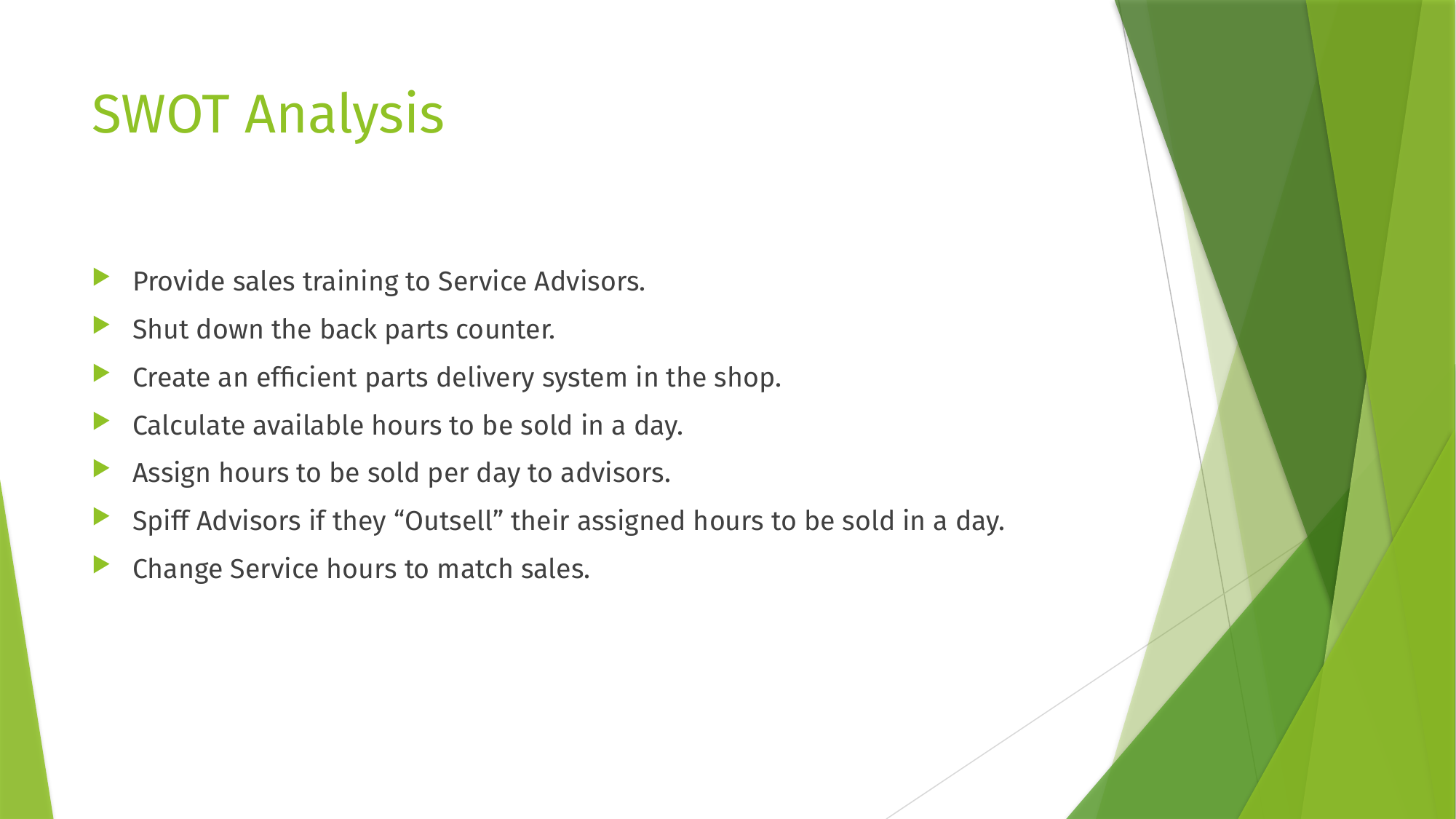

# SWOT Analysis
Provide sales training to Service Advisors.
Shut down the back parts counter.
Create an efficient parts delivery system in the shop.
Calculate available hours to be sold in a day.
Assign hours to be sold per day to advisors.
Spiff Advisors if they “Outsell” their assigned hours to be sold in a day.
Change Service hours to match sales.